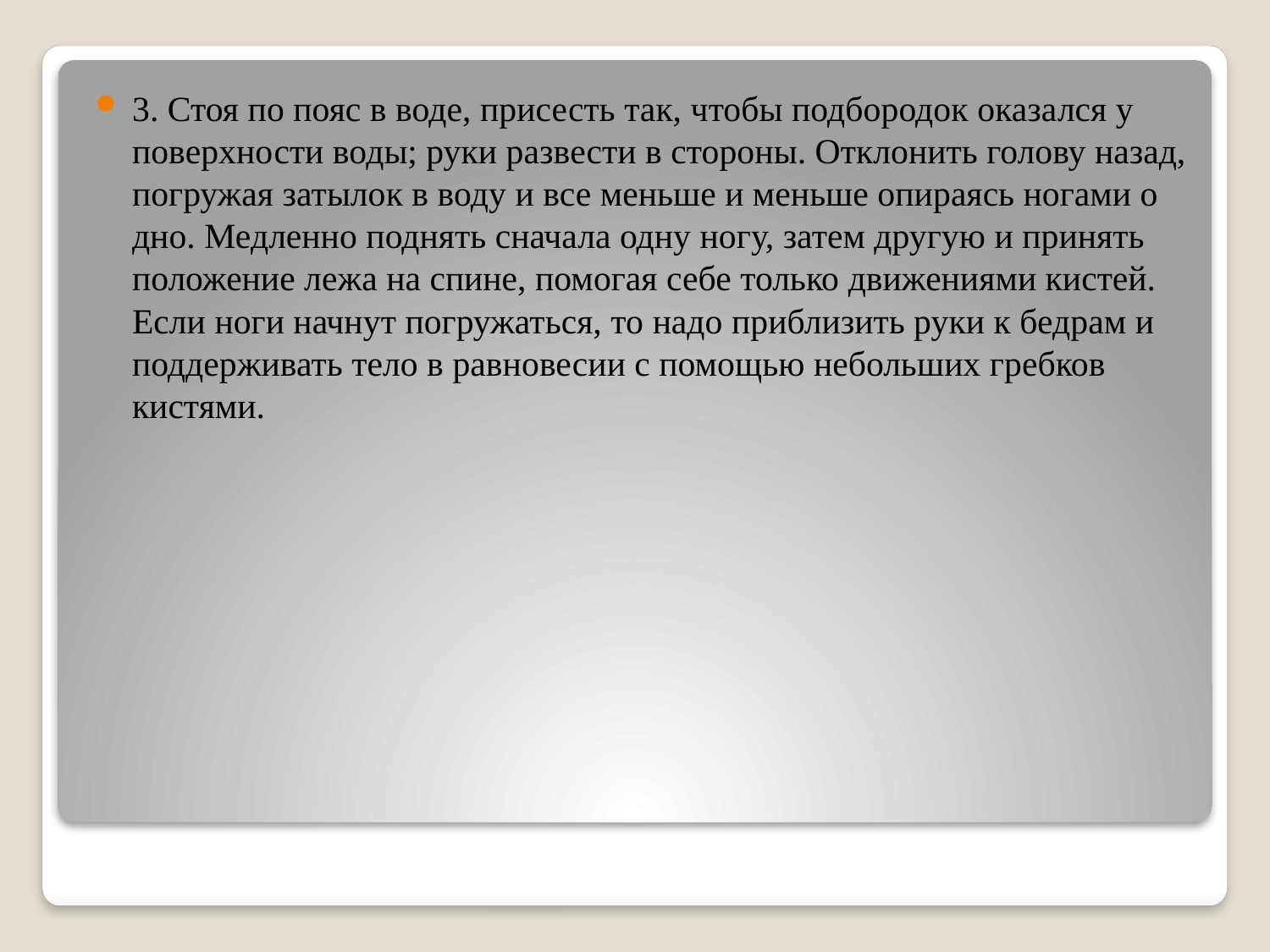

3. Стоя по пояс в воде, присесть так, чтобы подбородок оказался у поверхности воды; руки развести в стороны. Отклонить голову назад, погружая затылок в воду и все меньше и меньше опираясь ногами о дно. Медленно поднять сначала одну ногу, затем другую и принять положение лежа на спине, помогая себе только движениями кистей. Если ноги начнут погружаться, то надо приблизить руки к бедрам и поддерживать тело в равновесии с помощью небольших гребков кистями.
#